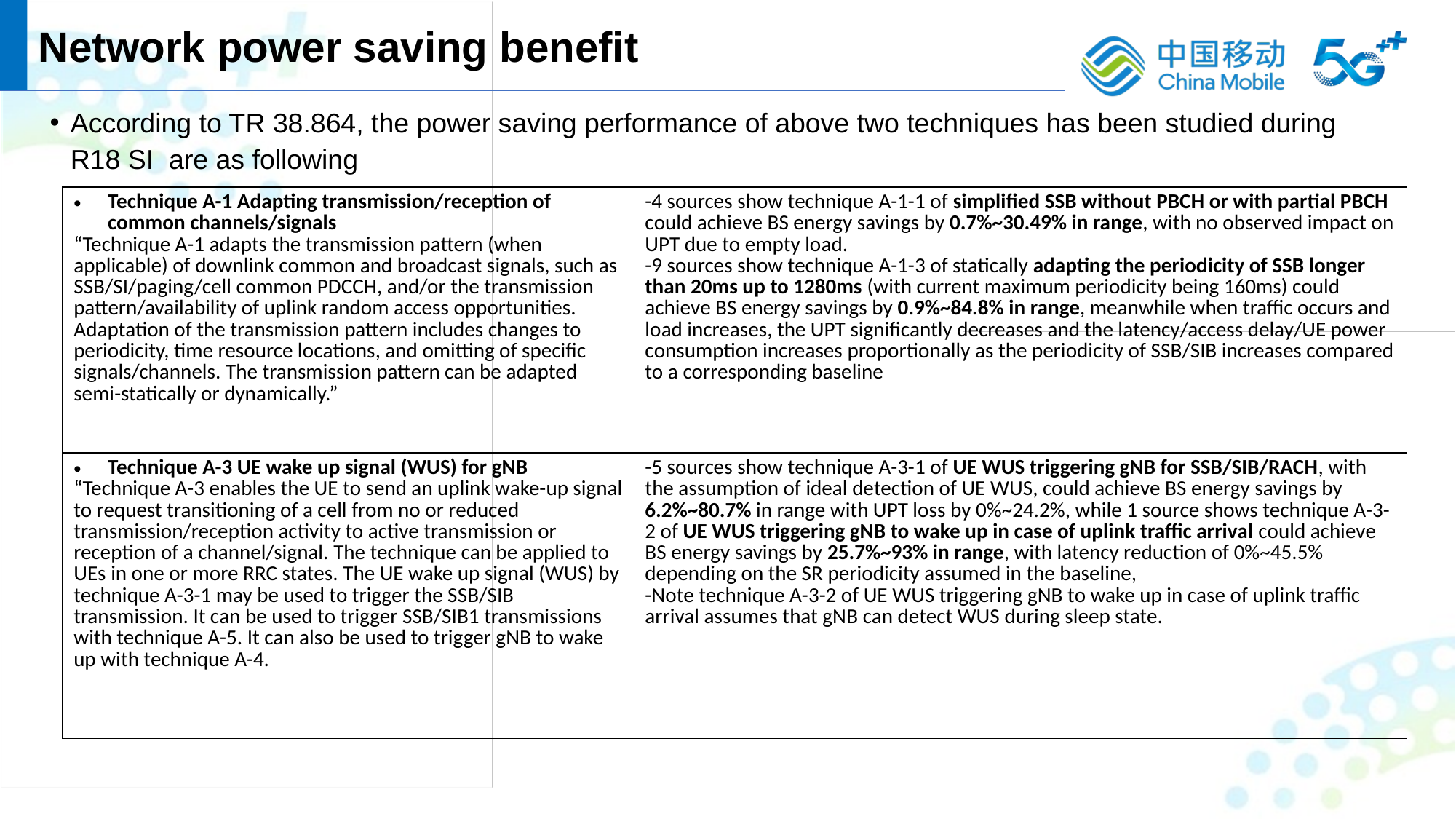

Network power saving benefit
According to TR 38.864, the power saving performance of above two techniques has been studied during R18 SI  are as following
| Technique A-1 Adapting transmission/reception of common channels/signals “Technique A-1 adapts the transmission pattern (when applicable) of downlink common and broadcast signals, such as SSB/SI/paging/cell common PDCCH, and/or the transmission pattern/availability of uplink random access opportunities. Adaptation of the transmission pattern includes changes to periodicity, time resource locations, and omitting of specific signals/channels. The transmission pattern can be adapted semi-statically or dynamically.” | -4 sources show technique A-1-1 of simplified SSB without PBCH or with partial PBCH could achieve BS energy savings by 0.7%~30.49% in range, with no observed impact on UPT due to empty load. -9 sources show technique A-1-3 of statically adapting the periodicity of SSB longer than 20ms up to 1280ms (with current maximum periodicity being 160ms) could achieve BS energy savings by 0.9%~84.8% in range, meanwhile when traffic occurs and load increases, the UPT significantly decreases and the latency/access delay/UE power consumption increases proportionally as the periodicity of SSB/SIB increases compared to a corresponding baseline |
| --- | --- |
| Technique A-3 UE wake up signal (WUS) for gNB “Technique A-3 enables the UE to send an uplink wake-up signal to request transitioning of a cell from no or reduced transmission/reception activity to active transmission or reception of a channel/signal. The technique can be applied to UEs in one or more RRC states. The UE wake up signal (WUS) by technique A-3-1 may be used to trigger the SSB/SIB transmission. It can be used to trigger SSB/SIB1 transmissions with technique A-5. It can also be used to trigger gNB to wake up with technique A-4. | -5 sources show technique A-3-1 of UE WUS triggering gNB for SSB/SIB/RACH, with the assumption of ideal detection of UE WUS, could achieve BS energy savings by 6.2%~80.7% in range with UPT loss by 0%~24.2%, while 1 source shows technique A-3-2 of UE WUS triggering gNB to wake up in case of uplink traffic arrival could achieve BS energy savings by 25.7%~93% in range, with latency reduction of 0%~45.5% depending on the SR periodicity assumed in the baseline, -Note technique A-3-2 of UE WUS triggering gNB to wake up in case of uplink traffic arrival assumes that gNB can detect WUS during sleep state. |